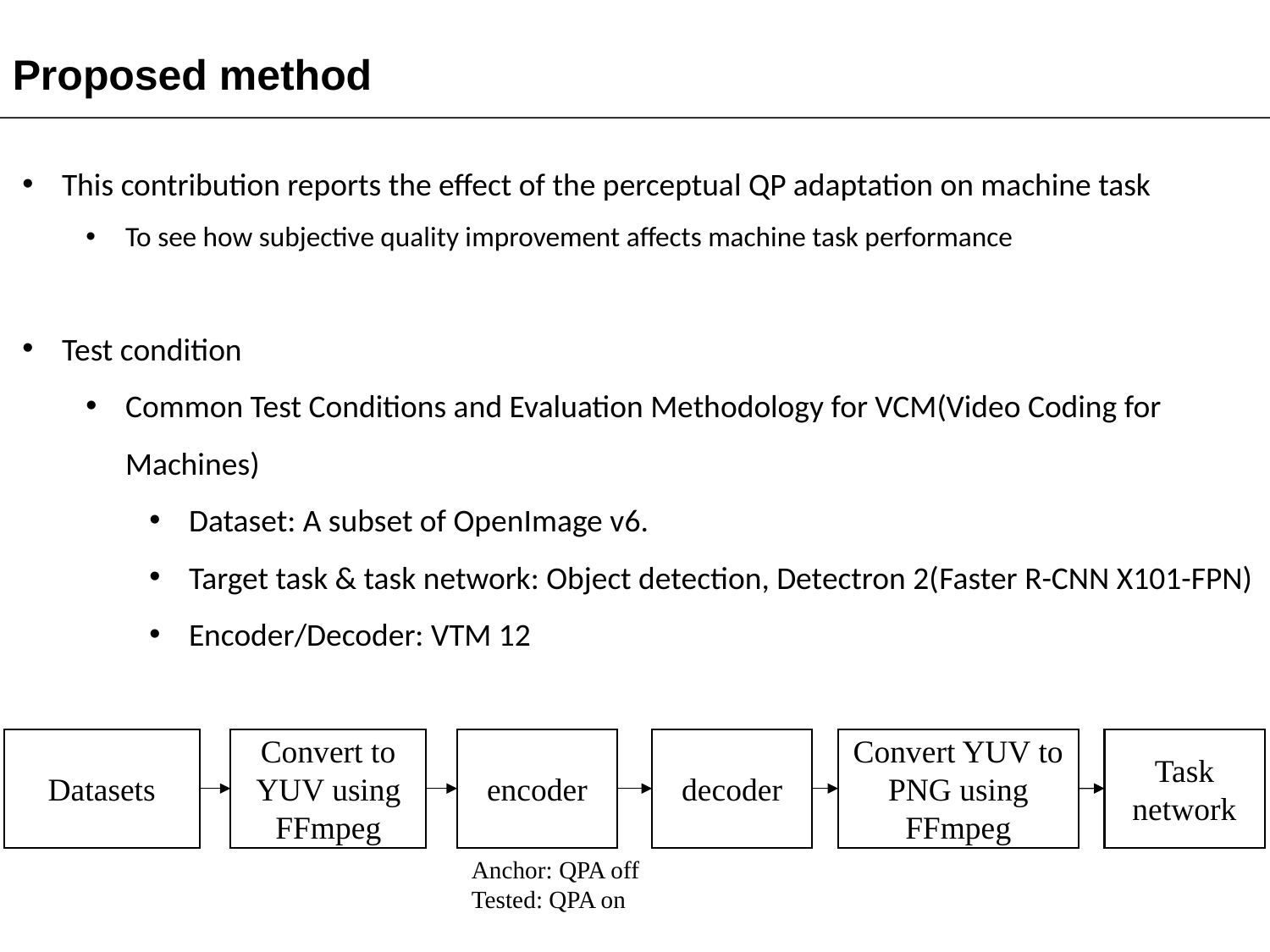

Proposed method

This contribution reports the effect of the perceptual QP adaptation on machine task
To see how subjective quality improvement affects machine task performance

Test condition
Common Test Conditions and Evaluation Methodology for VCM(Video Coding for Machines)
Dataset: A subset of OpenImage v6.
Target task & task network: Object detection, Detectron 2(Faster R-CNN X101-FPN)
Encoder/Decoder: VTM 12
Task
network
Datasets
Convert to YUV using FFmpeg
encoder
decoder
Convert YUV to PNG using FFmpeg
Anchor: QPA off
Tested: QPA on